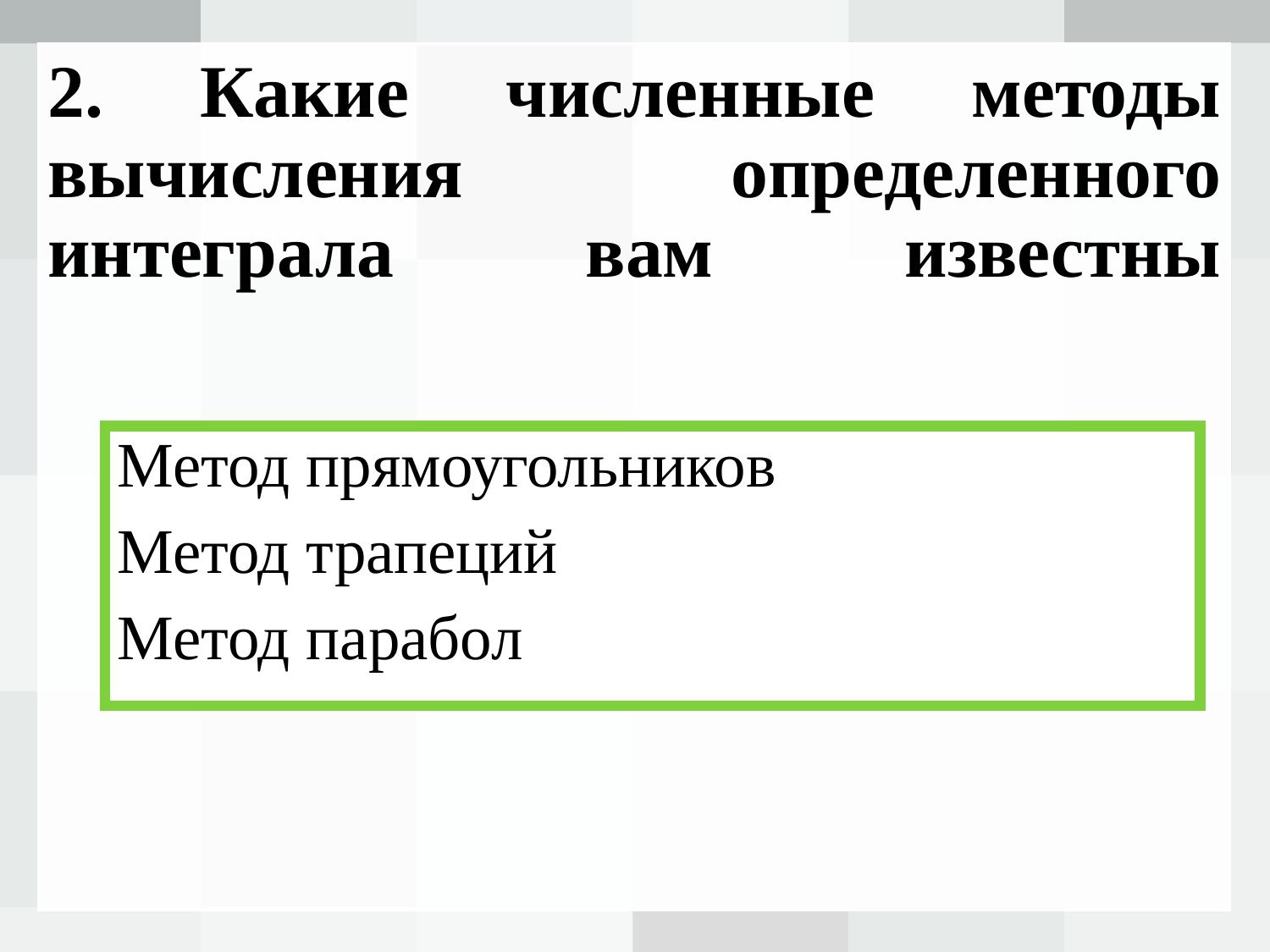

# 2. Какие численные методы вычисления определенного интеграла вам известны
Метод прямоугольников
Метод трапеций
Метод парабол